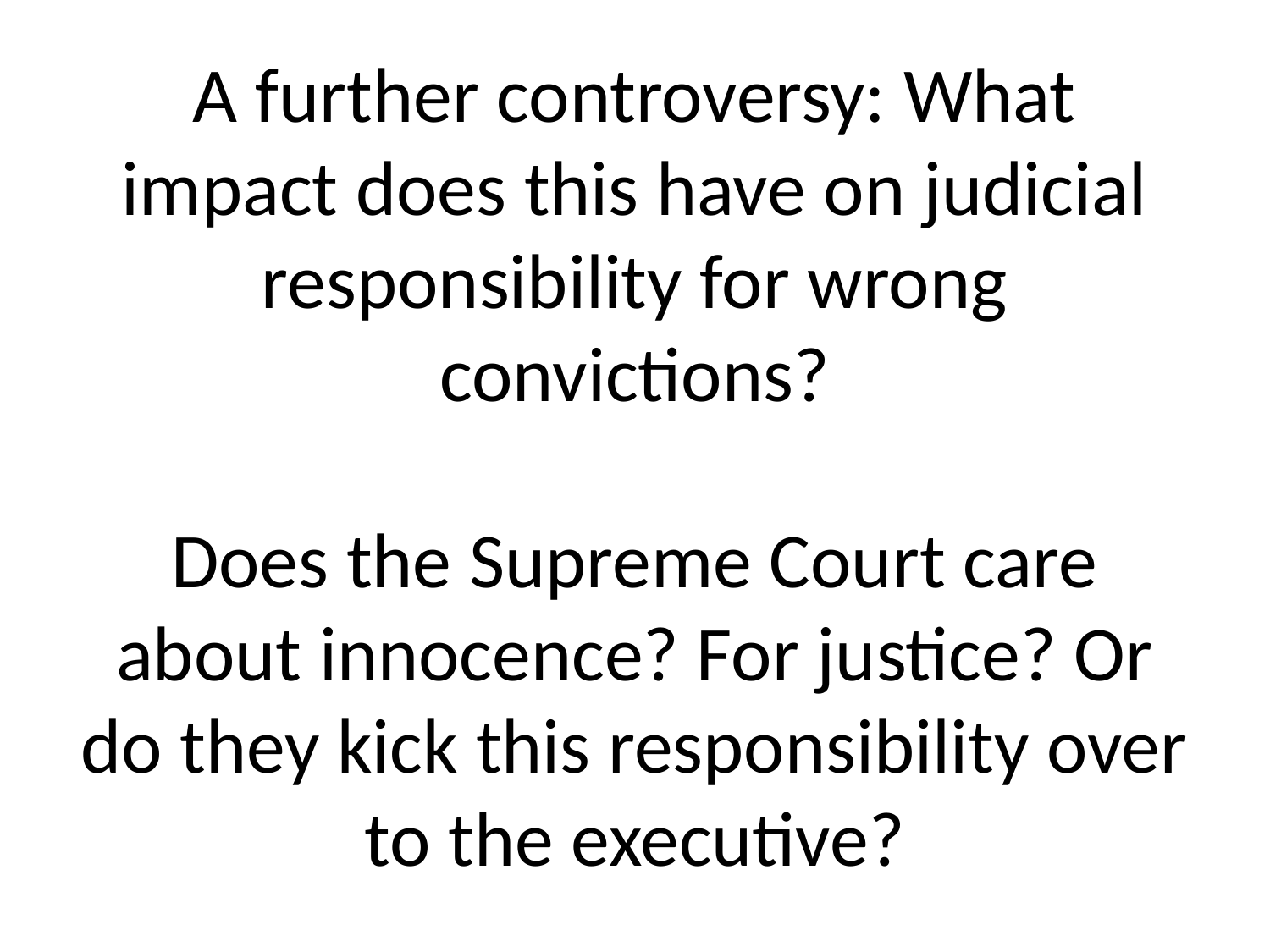

# A further controversy: What impact does this have on judicial responsibility for wrong convictions? Does the Supreme Court care about innocence? For justice? Or do they kick this responsibility over to the executive?